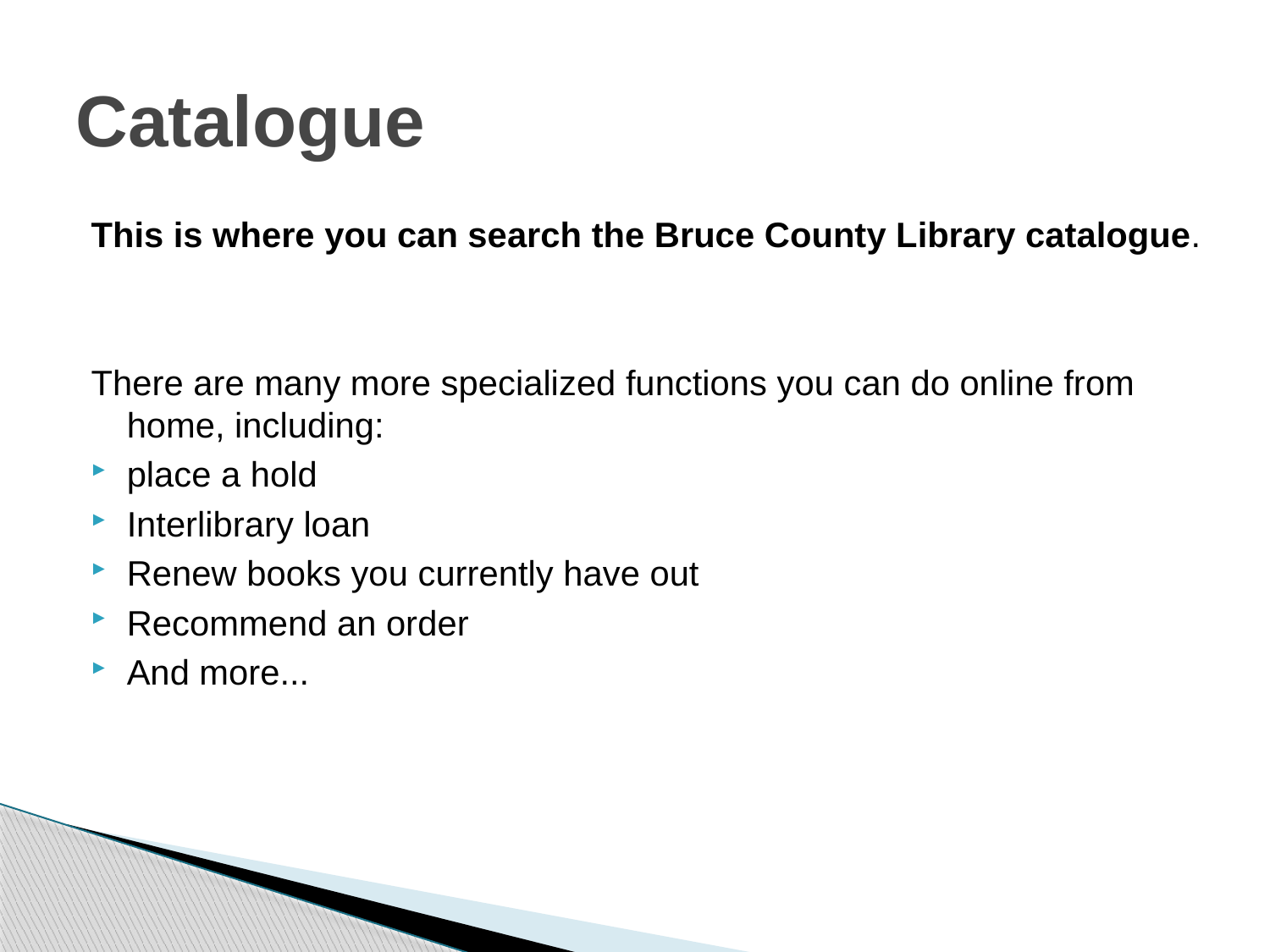

# Catalogue
This is where you can search the Bruce County Library catalogue.

There are many more specialized functions you can do online from home, including:
place a hold
Interlibrary loan
Renew books you currently have out
Recommend an order
And more...